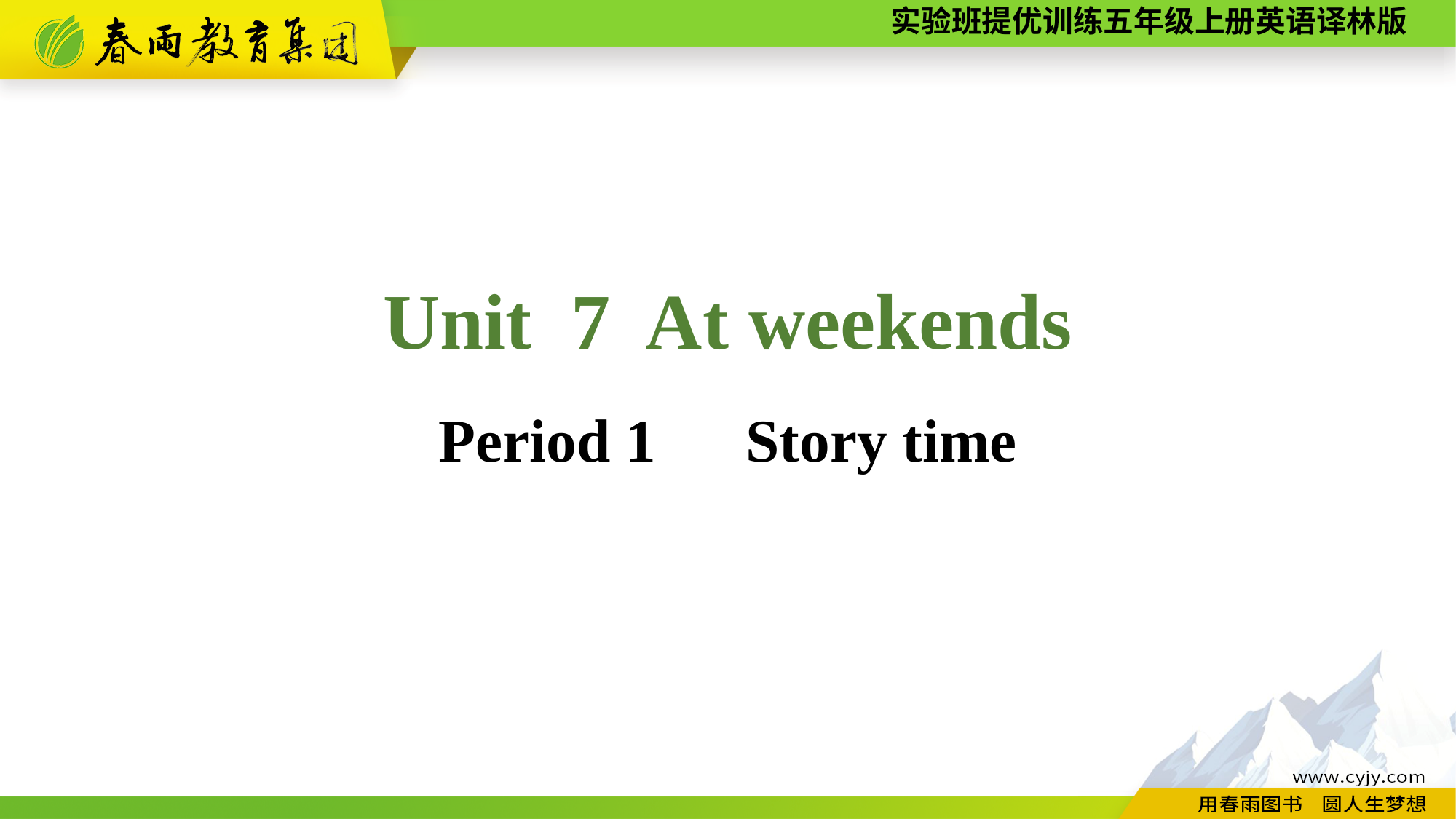

Unit  7  At weekends
Period 1　Story time